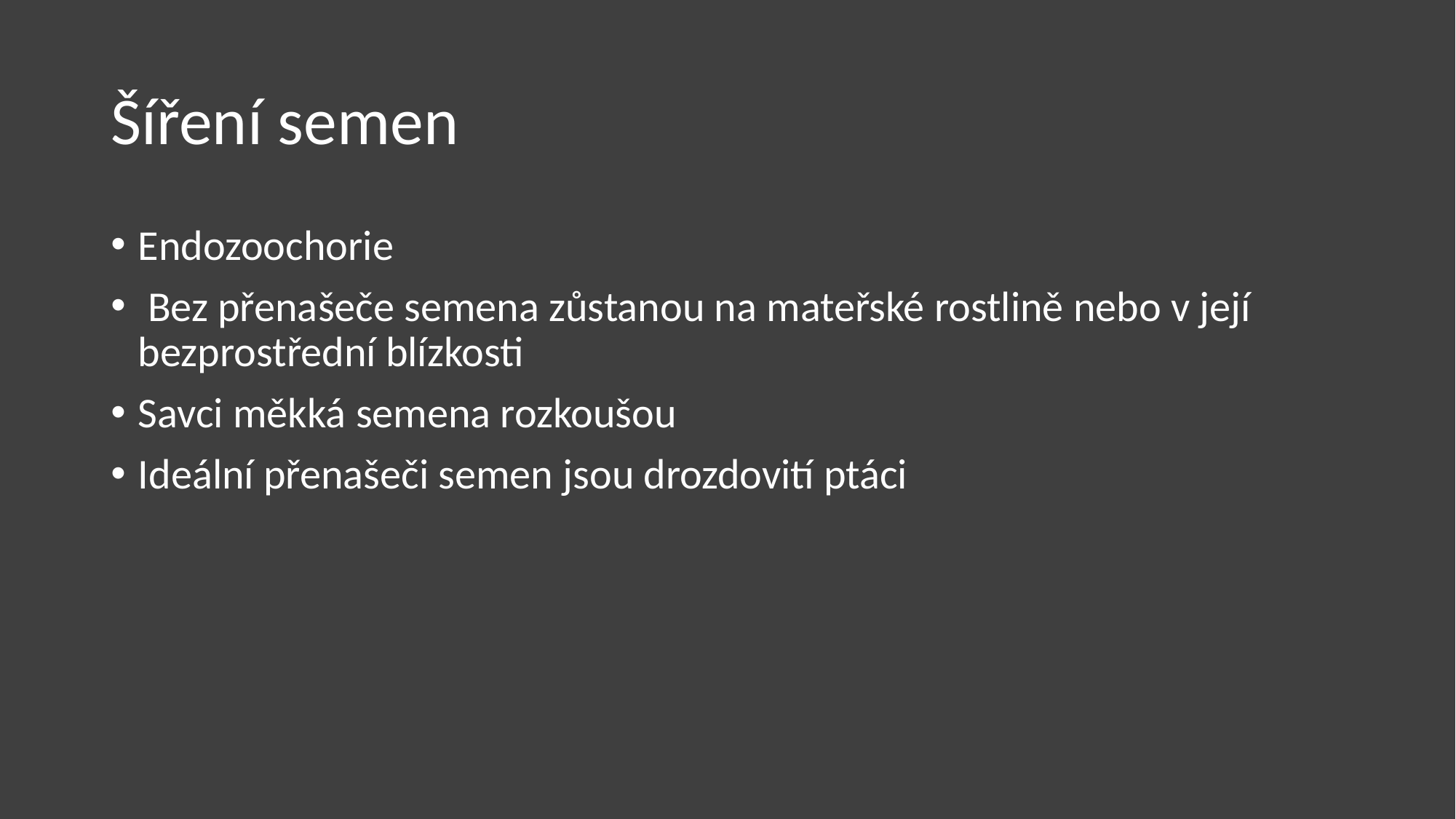

# Šíření semen
Endozoochorie
 Bez přenašeče semena zůstanou na mateřské rostlině nebo v její bezprostřední blízkosti
Savci měkká semena rozkoušou
Ideální přenašeči semen jsou drozdovití ptáci